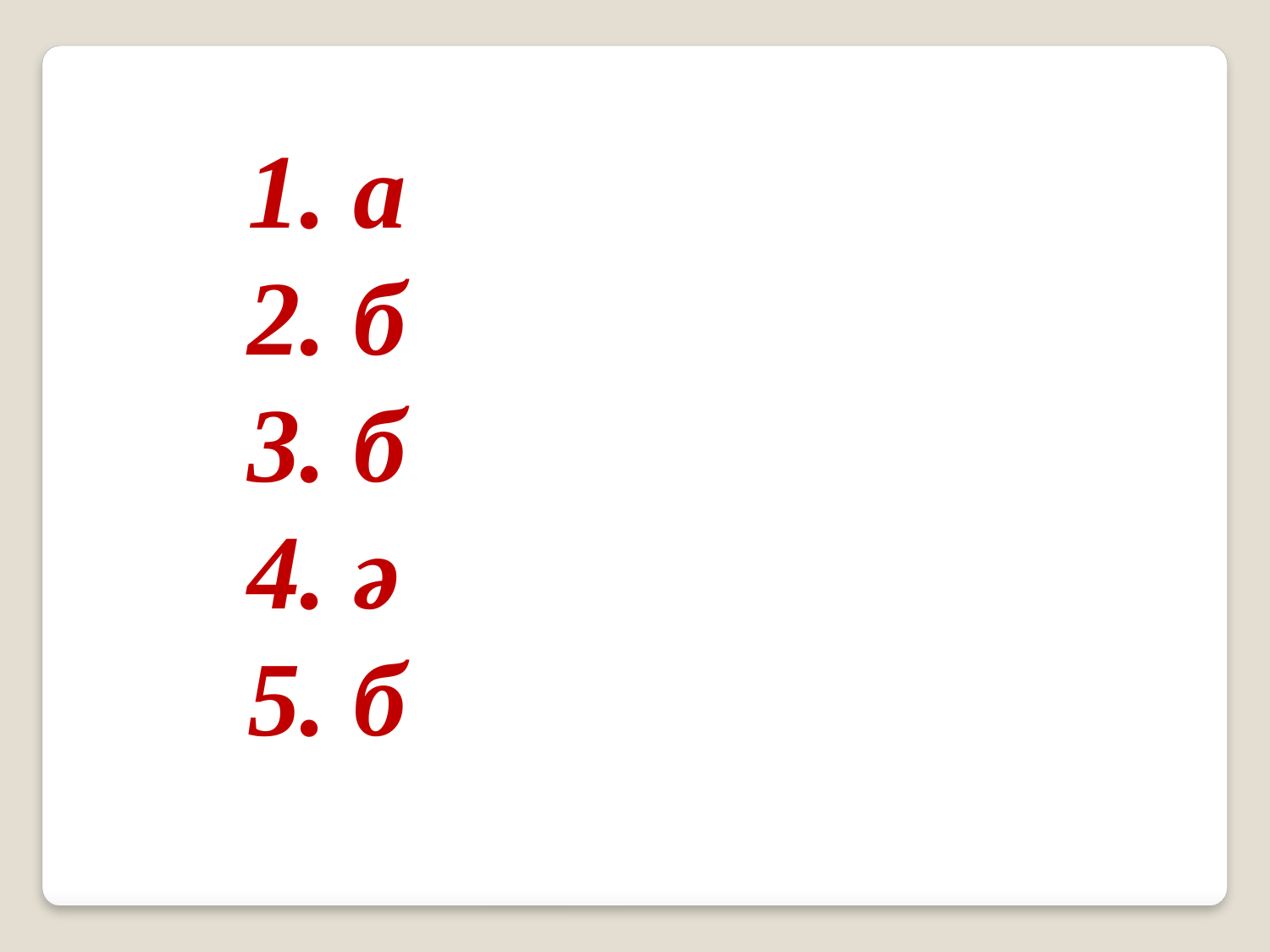

1. а
2. б
3. б
4. ә
5. б